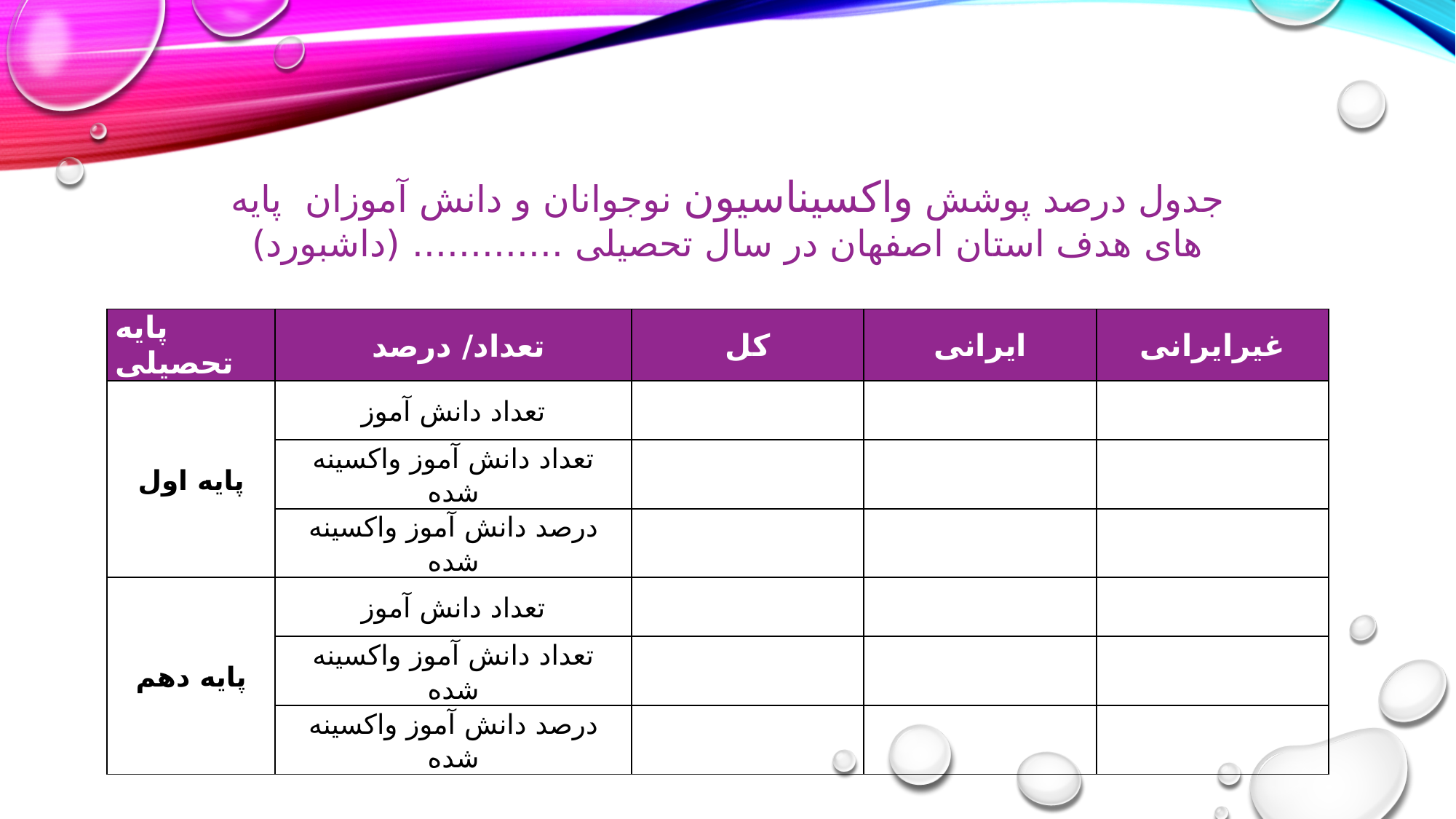

جدول درصد پوشش واکسیناسیون نوجوانان و دانش آموزان  پایه های هدف استان اصفهان در سال تحصیلی ............. (داشبورد)
| پایه تحصیلی | تعداد/ درصد | کل | ایرانی | غیرایرانی |
| --- | --- | --- | --- | --- |
| پایه اول | تعداد دانش آموز |  |  |  |
|  | تعداد دانش آموز واکسینه شده |  |  |  |
|  | درصد دانش آموز واکسینه شده |  |  |  |
| پایه دهم | تعداد دانش آموز |  |  |  |
|  | تعداد دانش آموز واکسینه شده |  |  |  |
|  | درصد دانش آموز واکسینه شده |  |  |  |